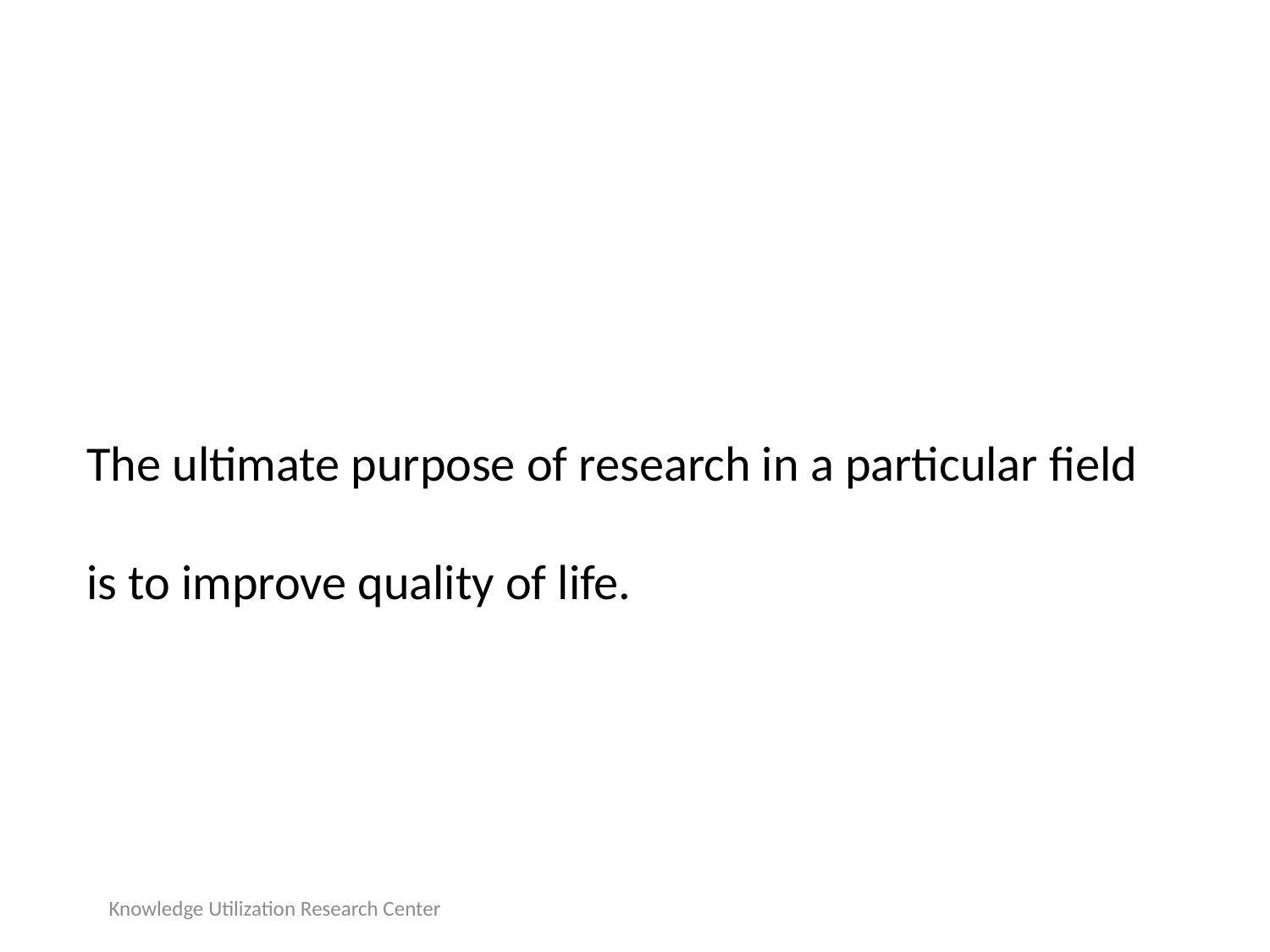

# The ultimate purpose of research in a particular field is to improve quality of life.
Knowledge Utilization Research Center